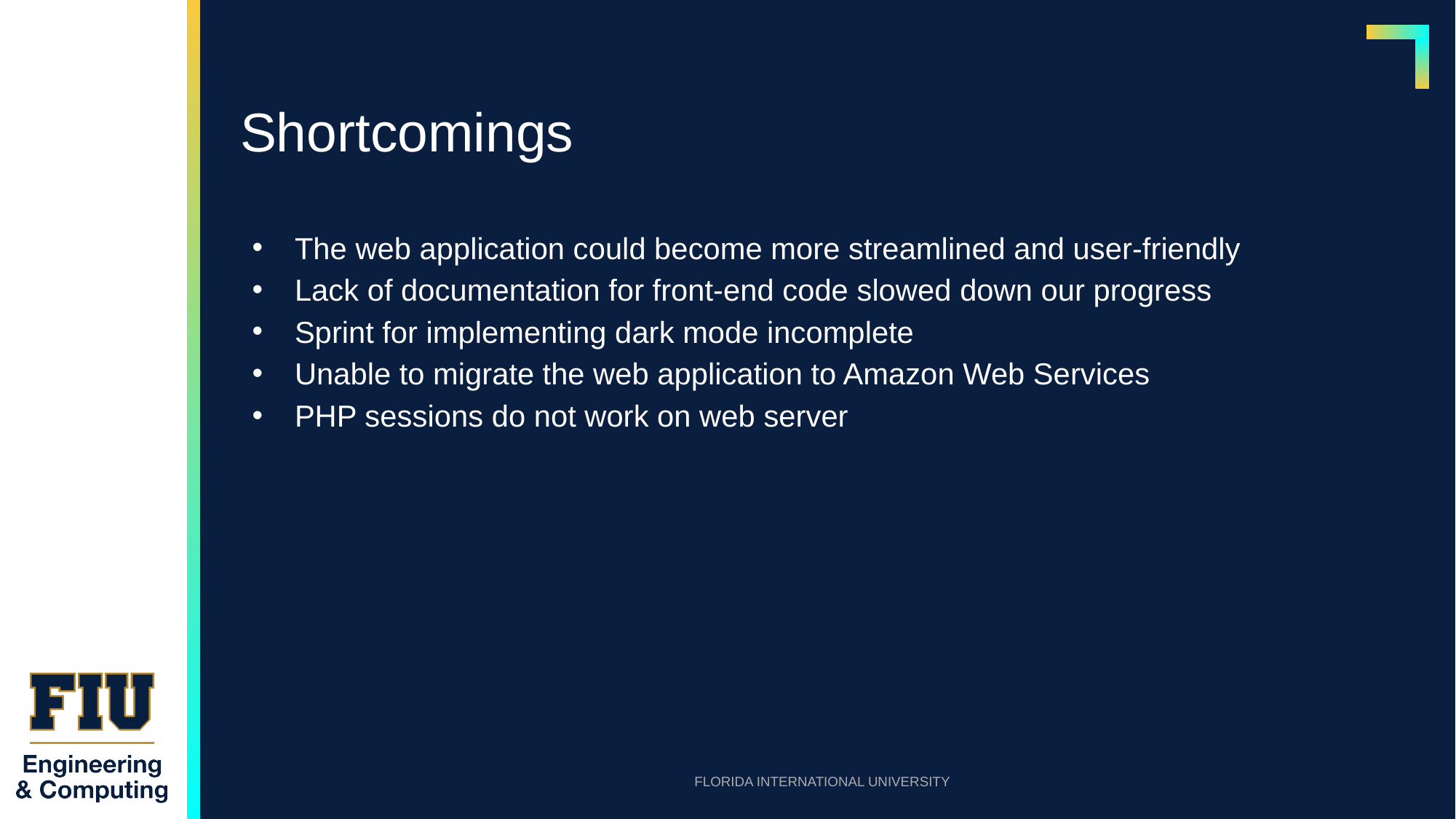

# Shortcomings
The web application could become more streamlined and user-friendly
Lack of documentation for front-end code slowed down our progress
Sprint for implementing dark mode incomplete
Unable to migrate the web application to Amazon Web Services
PHP sessions do not work on web server